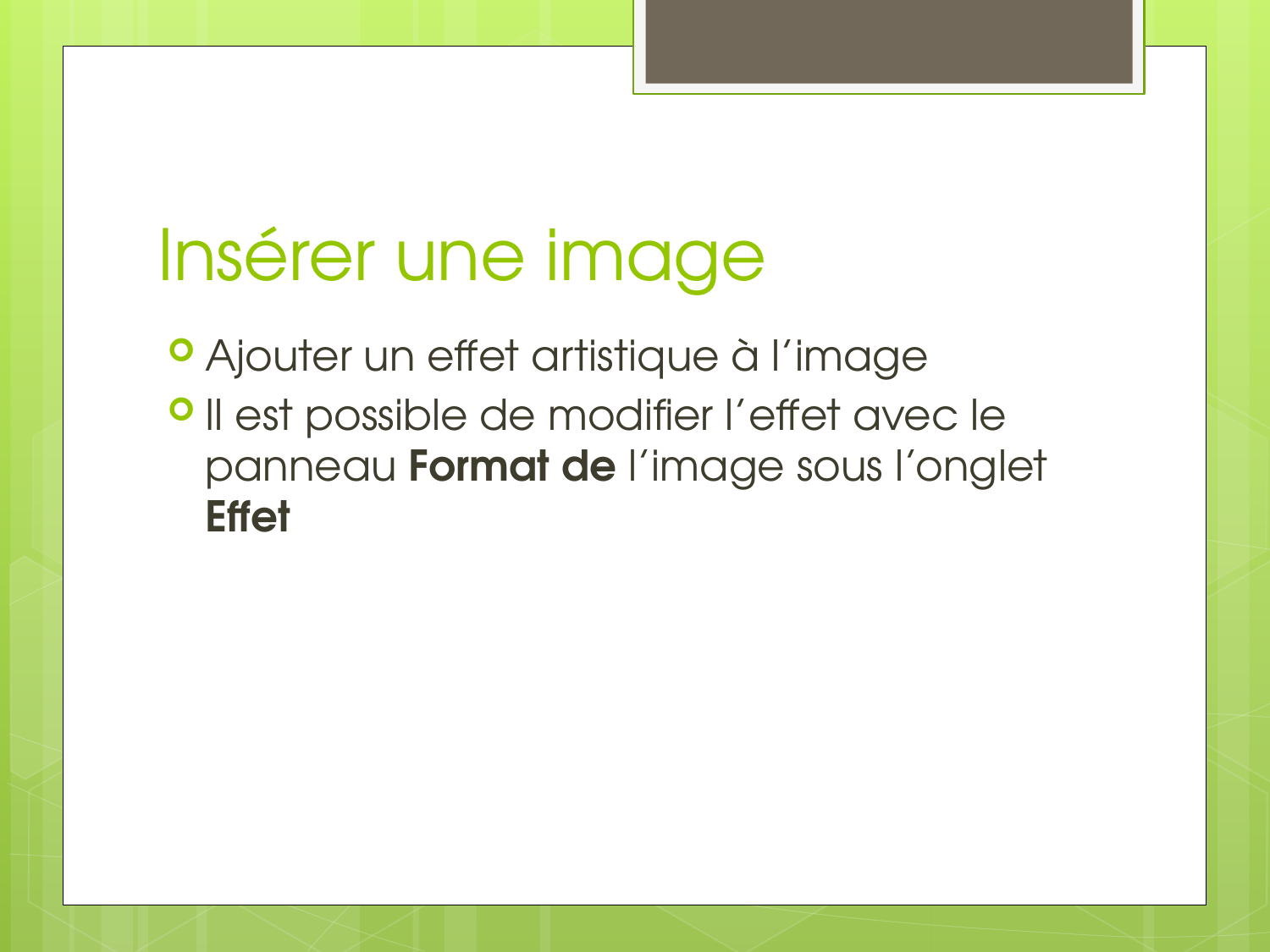

# Insérer une image
Ajouter un effet artistique à l’image
Il est possible de modifier l’effet avec le panneau Format de l’image sous l’onglet Effet